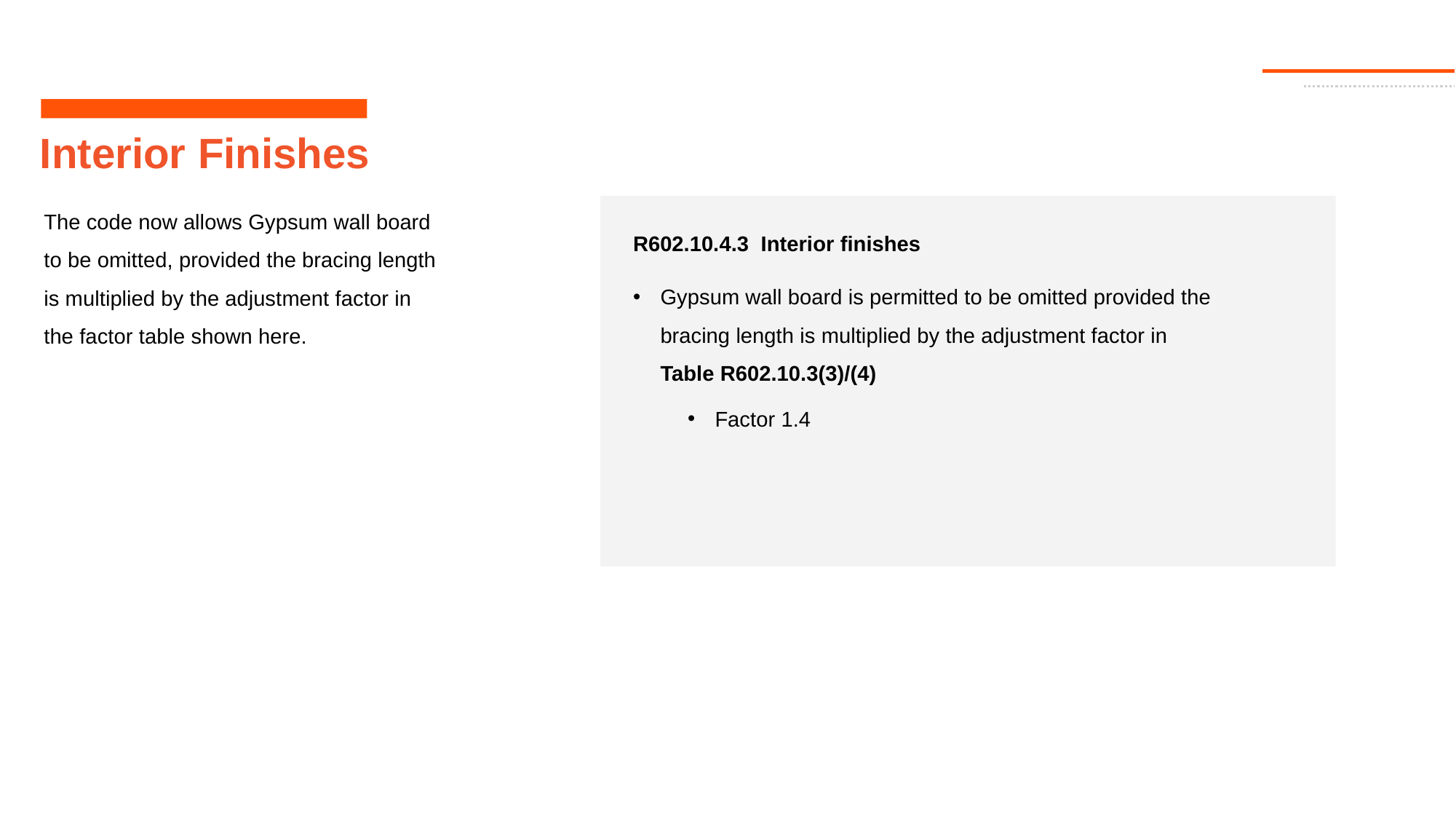

# Interior Finishes
R602.10.4.3  Interior finishes
Gypsum wall board is permitted to be omitted provided the
bracing length is multiplied by the adjustment factor in
Table R602.10.3(3)/(4)
Factor 1.4
The code now allows Gypsum wall board to be omitted, provided the bracing length is multiplied by the adjustment factor in the factor table shown here.